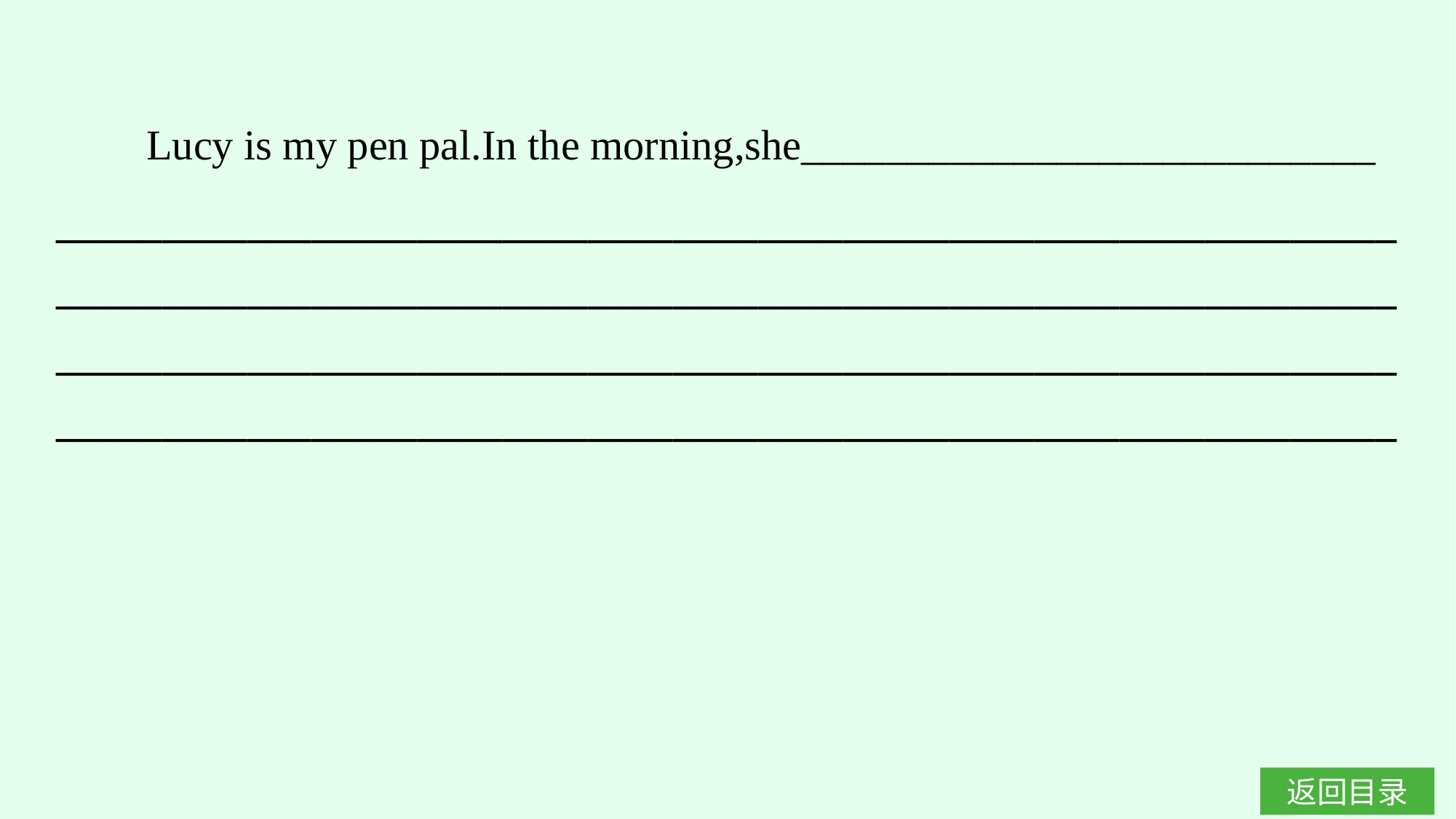

Lucy is my pen pal.In the morning,she___________________________
_______________________________________________________________
_______________________________________________________________
______________________________________________________________________________________________________________________________